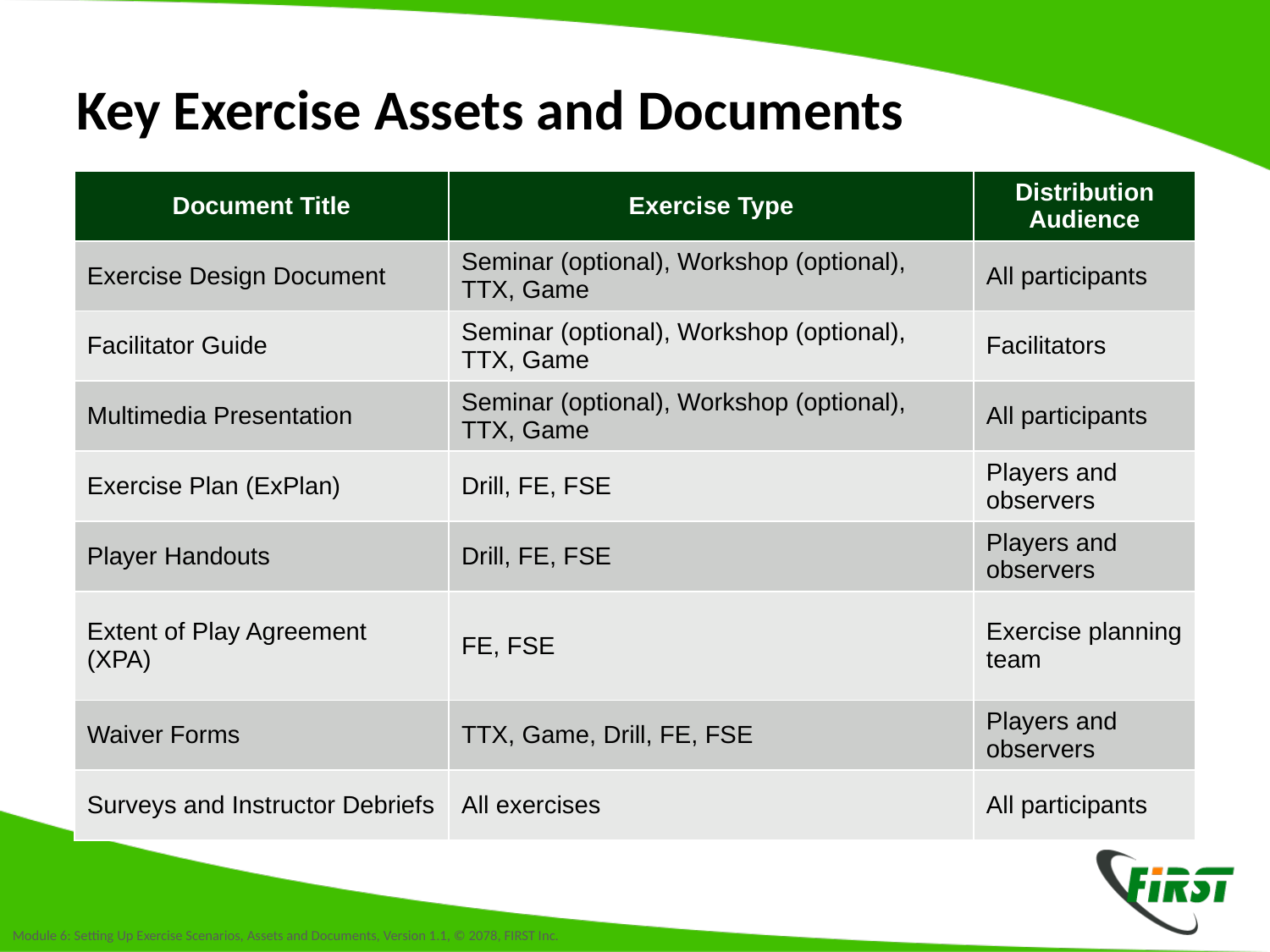

# Key Exercise Assets and Documents
| Document Title | Exercise Type | Distribution Audience |
| --- | --- | --- |
| Exercise Design Document | Seminar (optional), Workshop (optional), TTX, Game | All participants |
| Facilitator Guide | Seminar (optional), Workshop (optional), TTX, Game | Facilitators |
| Multimedia Presentation | Seminar (optional), Workshop (optional), TTX, Game | All participants |
| Exercise Plan (ExPlan) | Drill, FE, FSE | Players and observers |
| Player Handouts | Drill, FE, FSE | Players and observers |
| Extent of Play Agreement (XPA) | FE, FSE | Exercise planning team |
| Waiver Forms | TTX, Game, Drill, FE, FSE | Players and observers |
| Surveys and Instructor Debriefs | All exercises | All participants |